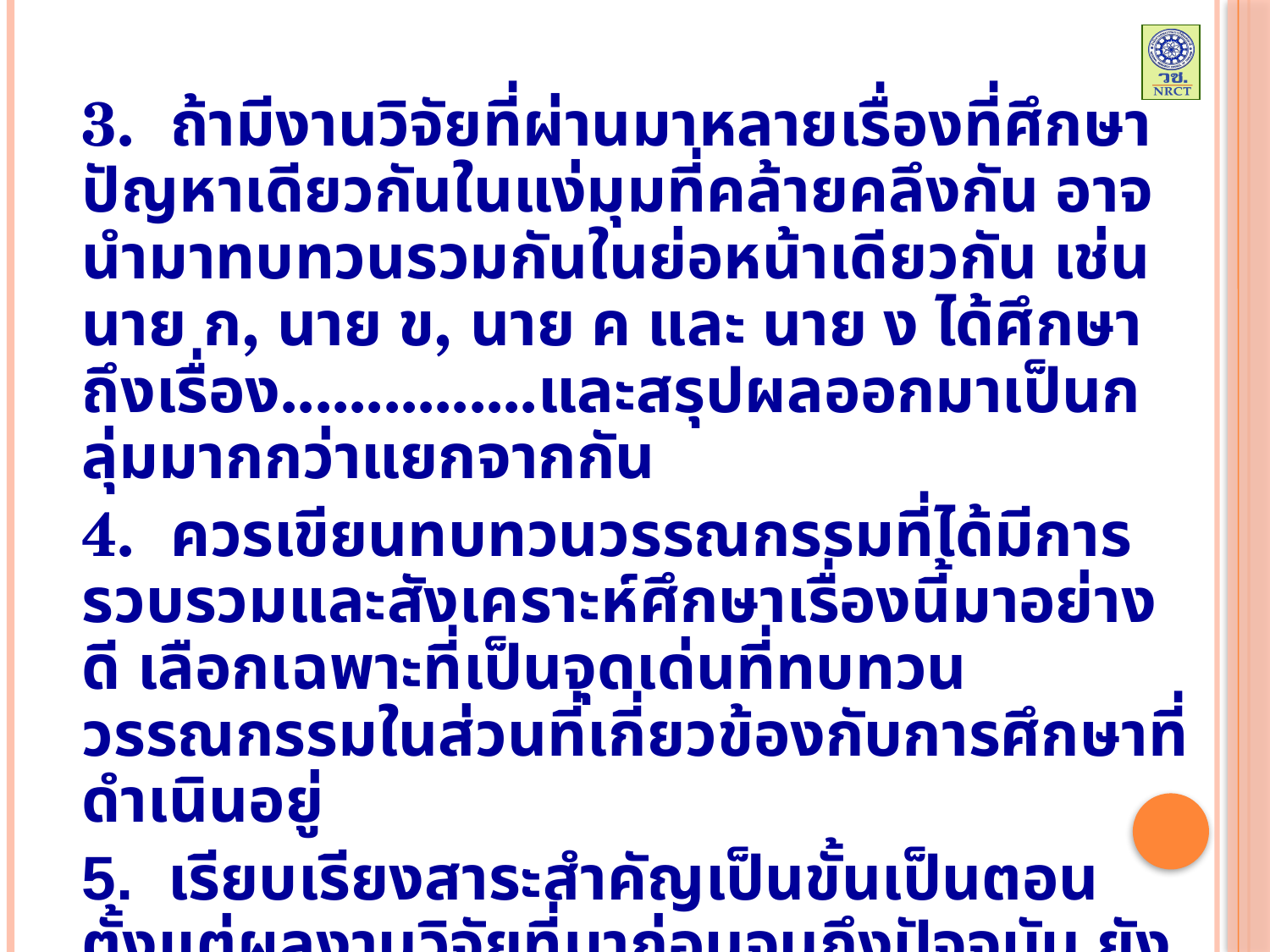

3.  ถ้ามีงานวิจัยที่ผ่านมาหลายเรื่องที่ศึกษาปัญหาเดียวกันในแง่มุมที่คล้ายคลึงกัน อาจนำมาทบทวนรวมกันในย่อหน้าเดียวกัน เช่น นาย ก, นาย ข, นาย ค และ นาย ง ได้ศึกษาถึงเรื่อง...............และสรุปผลออกมาเป็นกลุ่มมากกว่าแยกจากกัน
	4.  ควรเขียนทบทวนวรรณกรรมที่ได้มีการรวบรวมและสังเคราะห์ศึกษาเรื่องนี้มาอย่างดี เลือกเฉพาะที่เป็นจุดเด่นที่ทบทวนวรรณกรรมในส่วนที่เกี่ยวข้องกับการศึกษาที่ดำเนินอยู่
	5.  เรียบเรียงสาระสำคัญเป็นขั้นเป็นตอน ตั้งแต่ผลงานวิจัยที่มาก่อนจนถึงปัจจุบัน ยังขาดอะไรอยู่ มีจุดอ่อนอะไรบ้าง มีความแตกต่างกันอย่างไร
	6.  ควรเขียนให้ลักษณะที่นำมาใช้ได้อนาคต ซึ่งนำมาใช้ในการอภิปรายผลการวิจัย